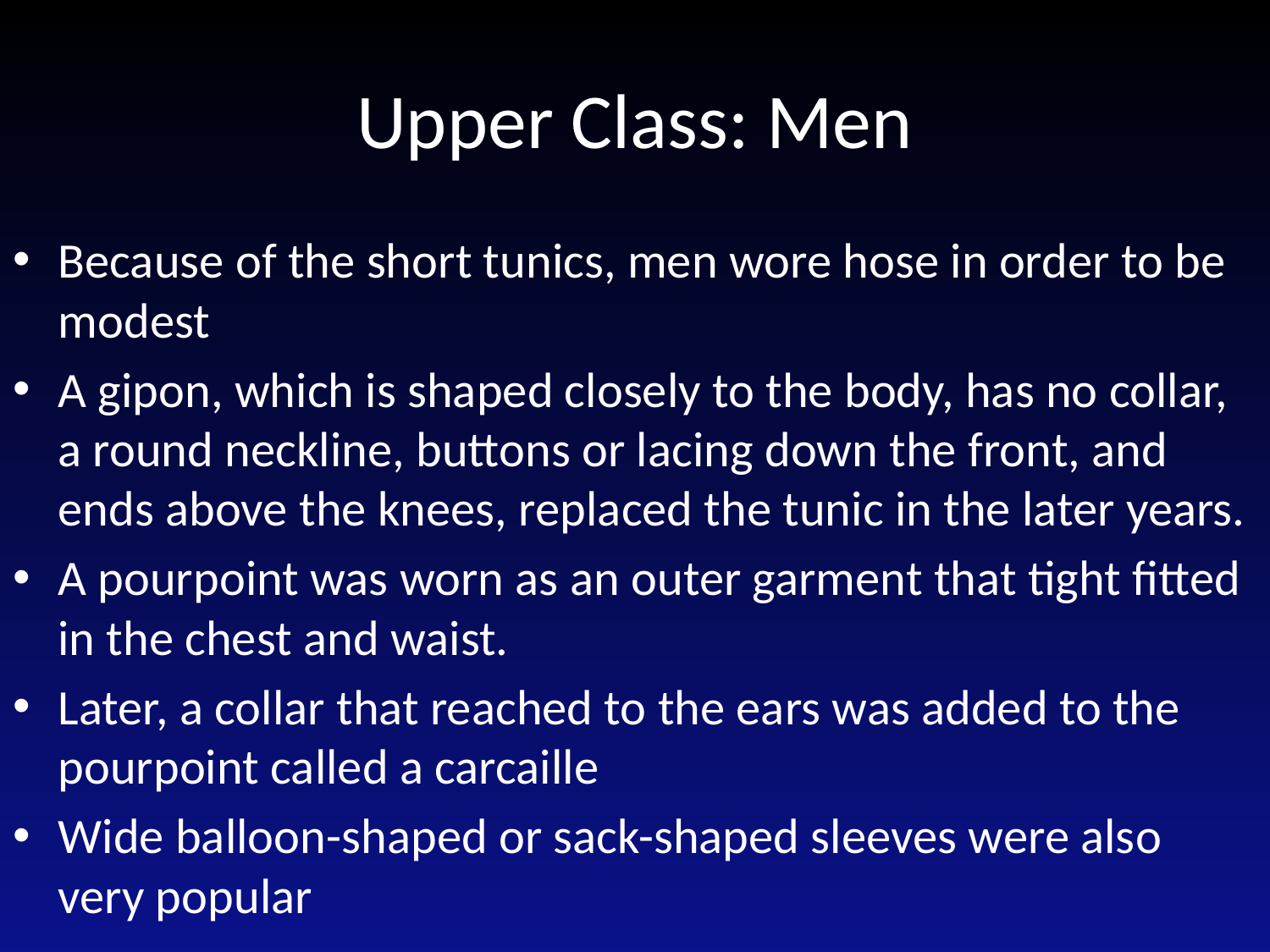

# Upper Class: Men
Because of the short tunics, men wore hose in order to be modest
A gipon, which is shaped closely to the body, has no collar, a round neckline, buttons or lacing down the front, and ends above the knees, replaced the tunic in the later years.
A pourpoint was worn as an outer garment that tight fitted in the chest and waist.
Later, a collar that reached to the ears was added to the pourpoint called a carcaille
Wide balloon-shaped or sack-shaped sleeves were also very popular